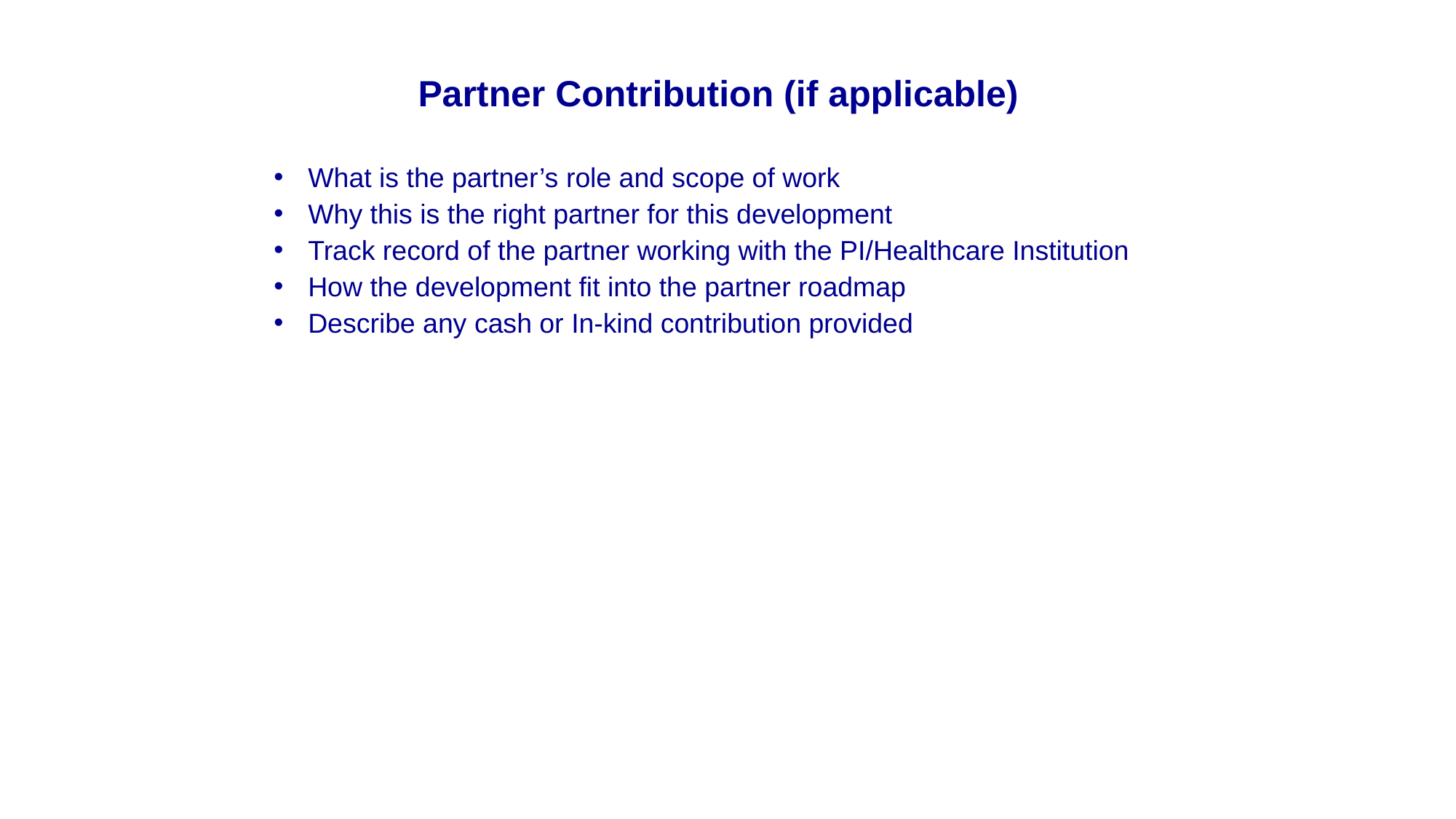

Partner Contribution (if applicable)
What is the partner’s role and scope of work
Why this is the right partner for this development
Track record of the partner working with the PI/Healthcare Institution
How the development fit into the partner roadmap
Describe any cash or In-kind contribution provided